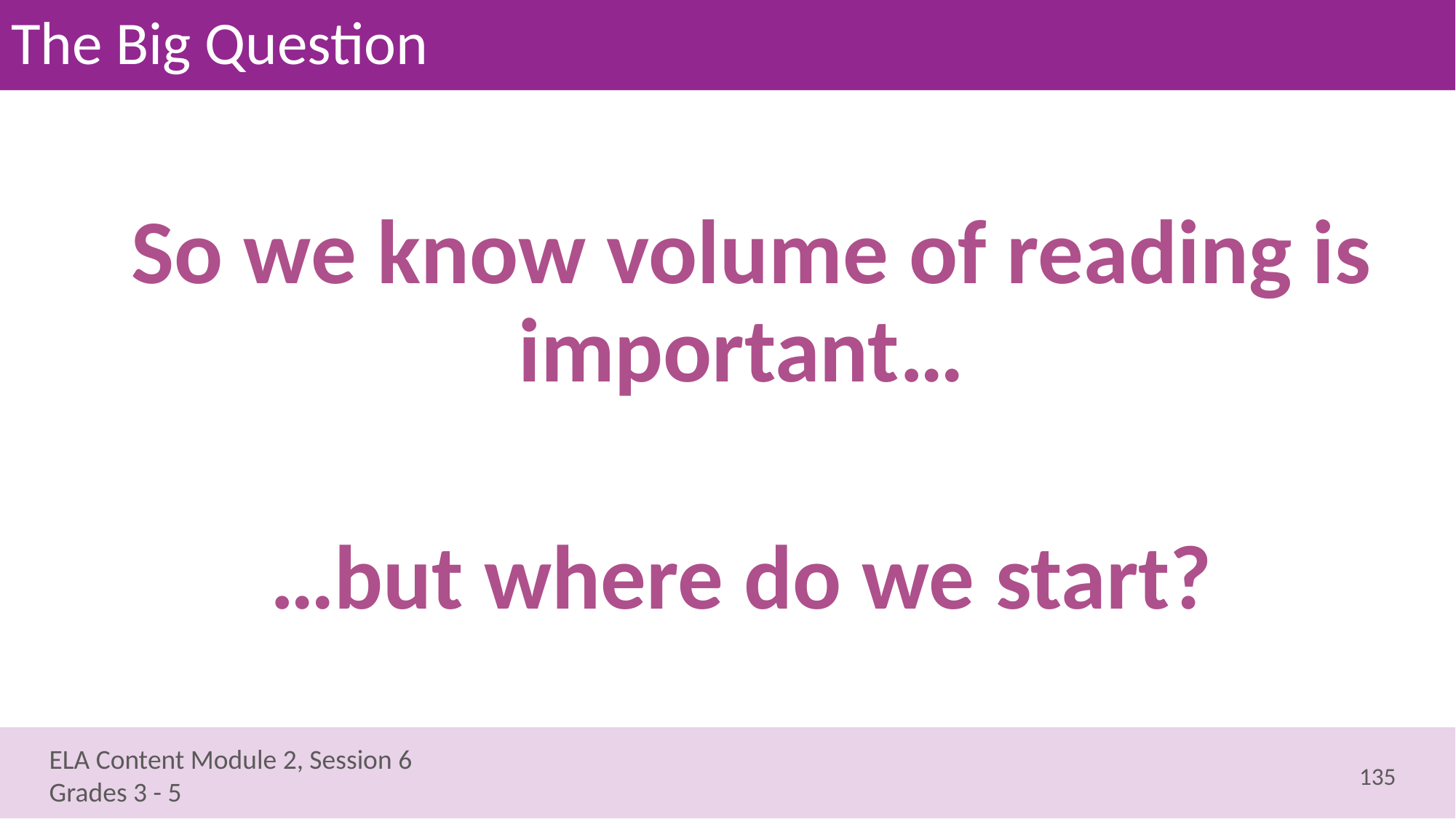

# The Big Question
So we know volume of reading is important…

…but where do we start?
135